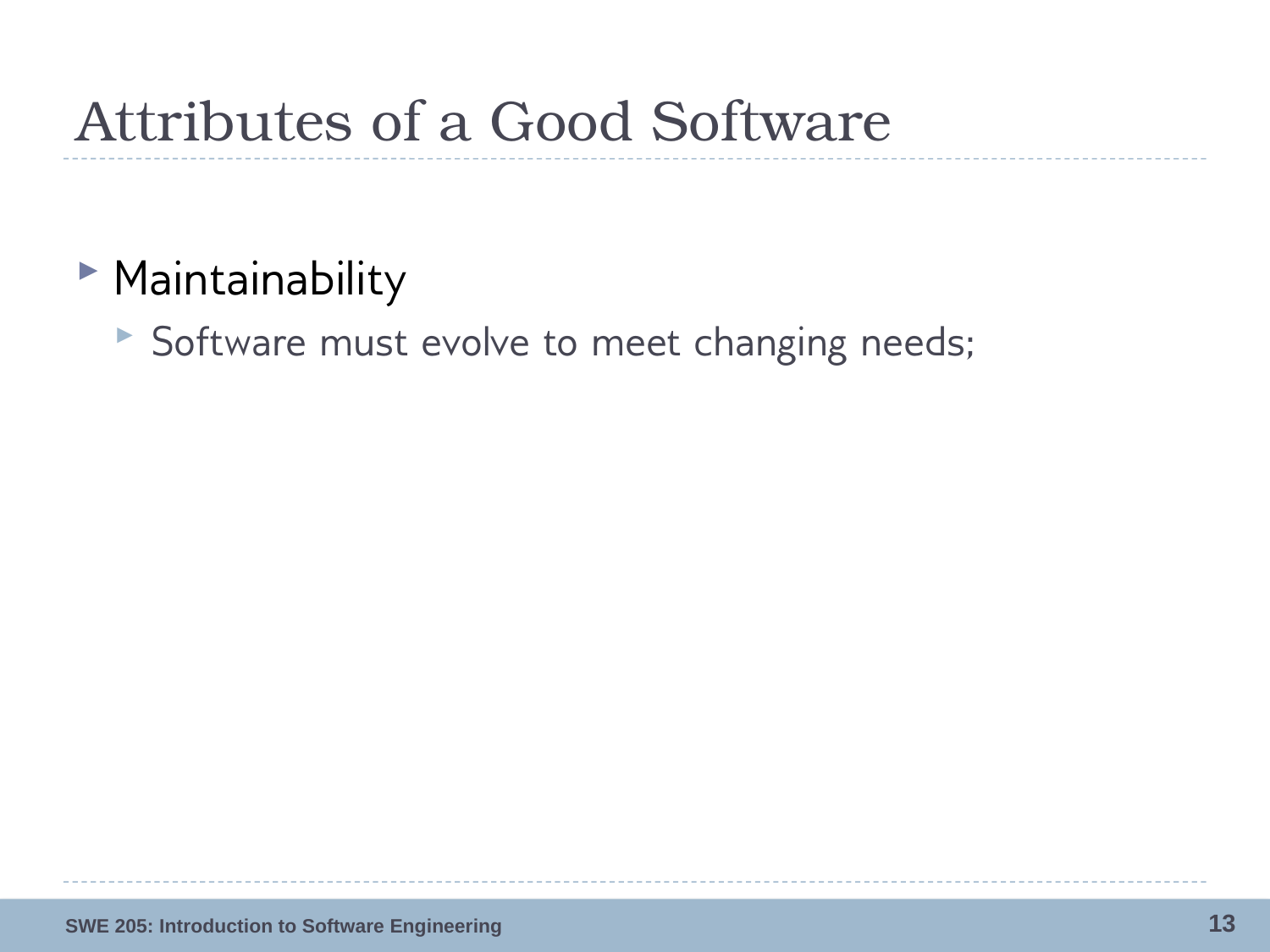

# Attributes of a Good Software

Maintainability
Software must evolve to meet changing needs;

13